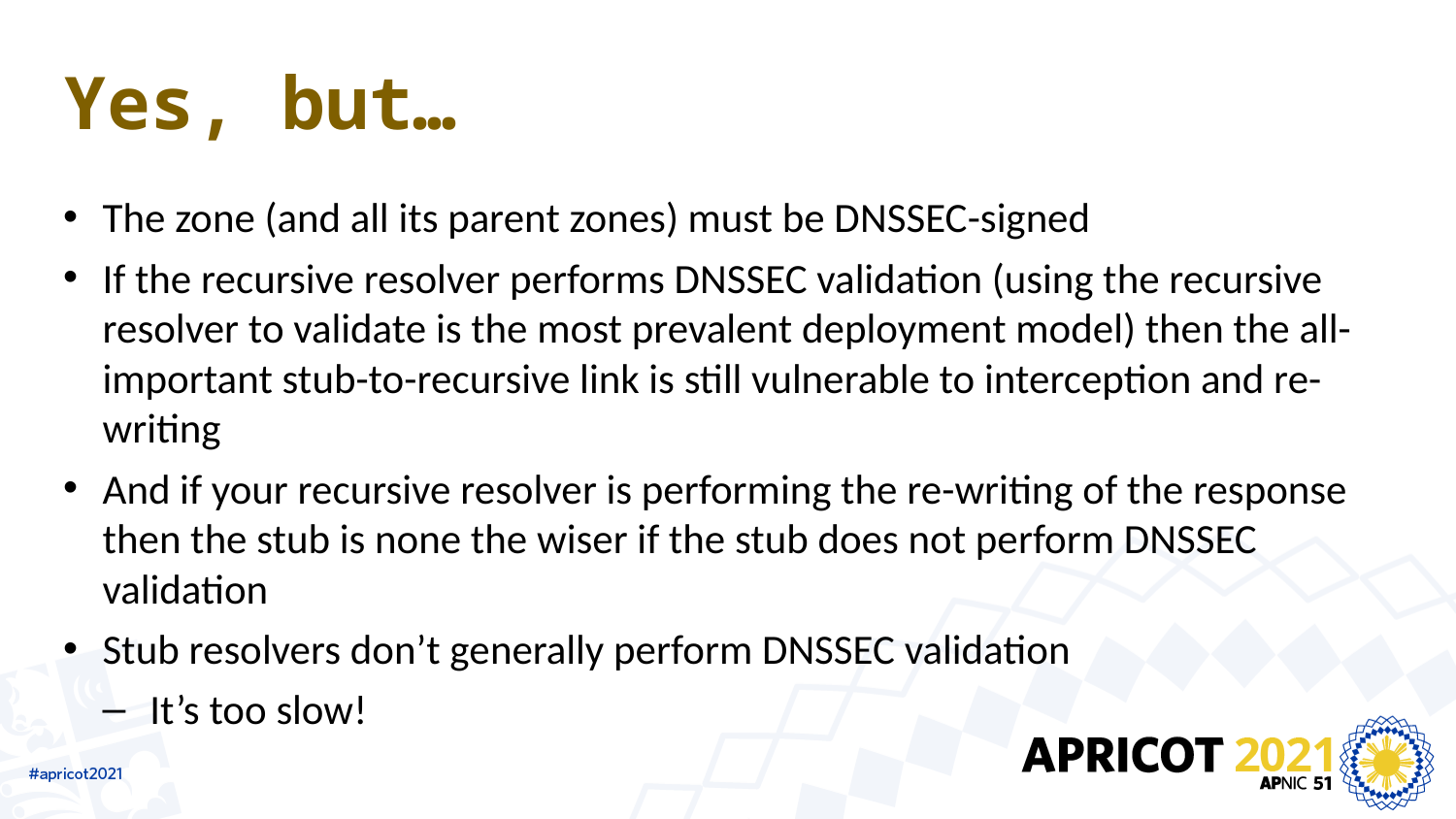

# Yes, but…
The zone (and all its parent zones) must be DNSSEC-signed
If the recursive resolver performs DNSSEC validation (using the recursive resolver to validate is the most prevalent deployment model) then the all-important stub-to-recursive link is still vulnerable to interception and re-writing
And if your recursive resolver is performing the re-writing of the response then the stub is none the wiser if the stub does not perform DNSSEC validation
Stub resolvers don’t generally perform DNSSEC validation
It’s too slow!